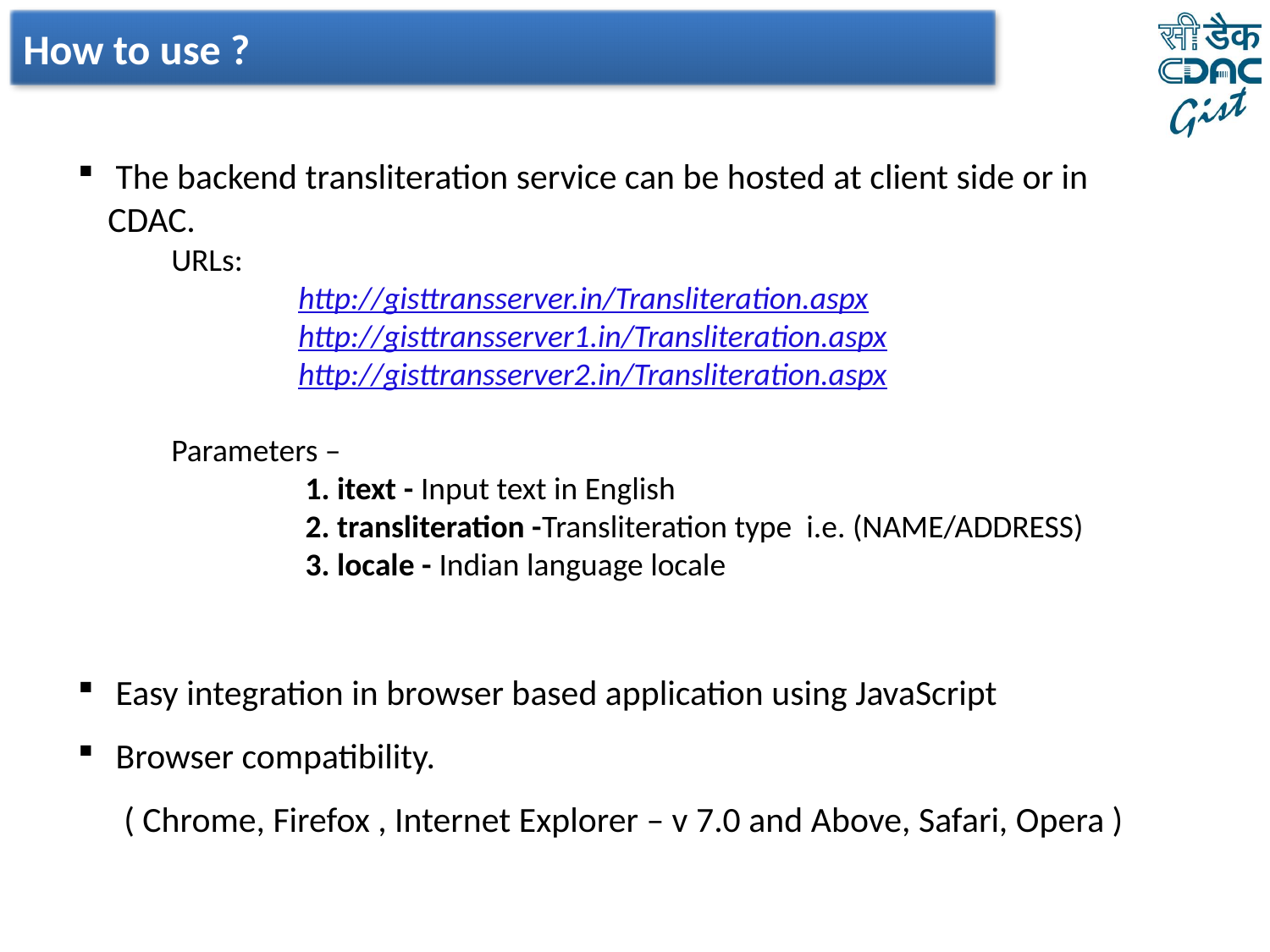

How to use ?
 The backend transliteration service can be hosted at client side or in CDAC.
	URLs:
 		http://gisttransserver.in/Transliteration.aspx
		http://gisttransserver1.in/Transliteration.aspx
		http://gisttransserver2.in/Transliteration.aspx

	Parameters –
		 1. itext - Input text in English
 		 2. transliteration -Transliteration type  i.e. (NAME/ADDRESS)
 		 3. locale - Indian language locale

 Easy integration in browser based application using JavaScript
 Browser compatibility.
  ( Chrome, Firefox , Internet Explorer – v 7.0 and Above, Safari, Opera )